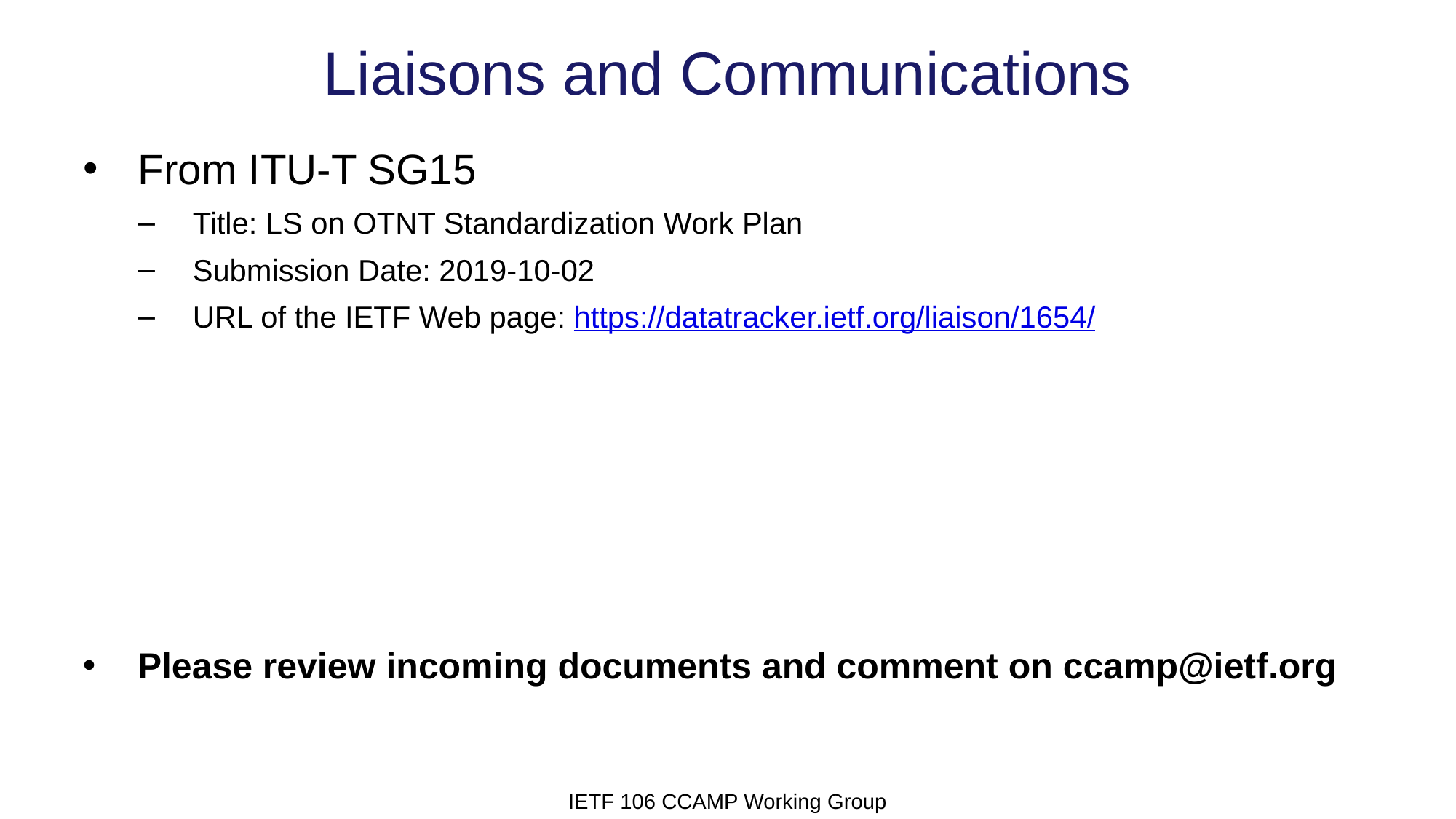

# Liaisons and Communications
From ITU-T SG15
Title: LS on OTNT Standardization Work Plan
Submission Date: 2019-10-02
URL of the IETF Web page: https://datatracker.ietf.org/liaison/1654/

Please review incoming documents and comment on ccamp@ietf.org
IETF 106 CCAMP Working Group